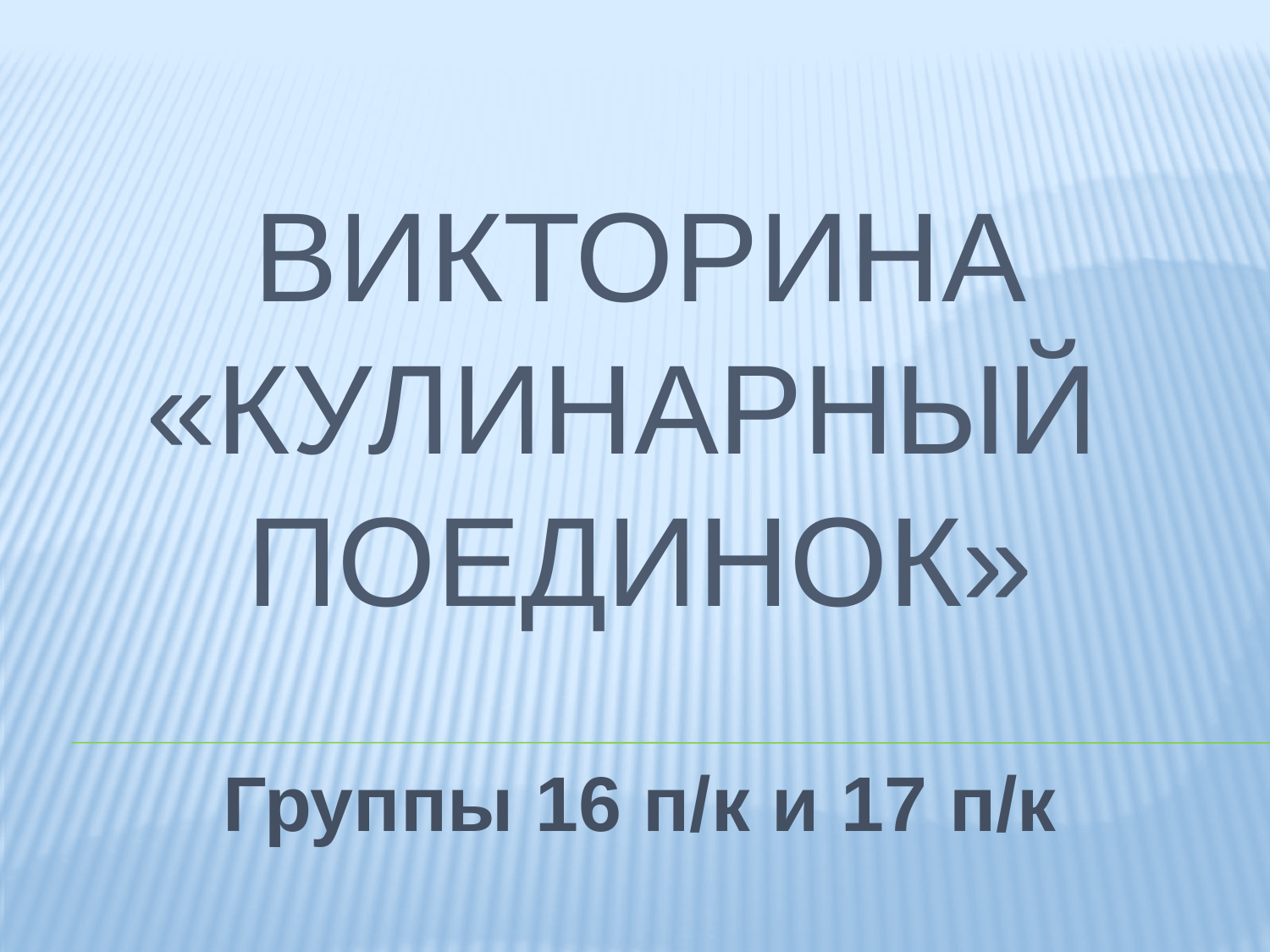

# Викторина «КУЛИНАРНЫЙ  ПОЕДИНОК»
Группы 16 п/к и 17 п/к